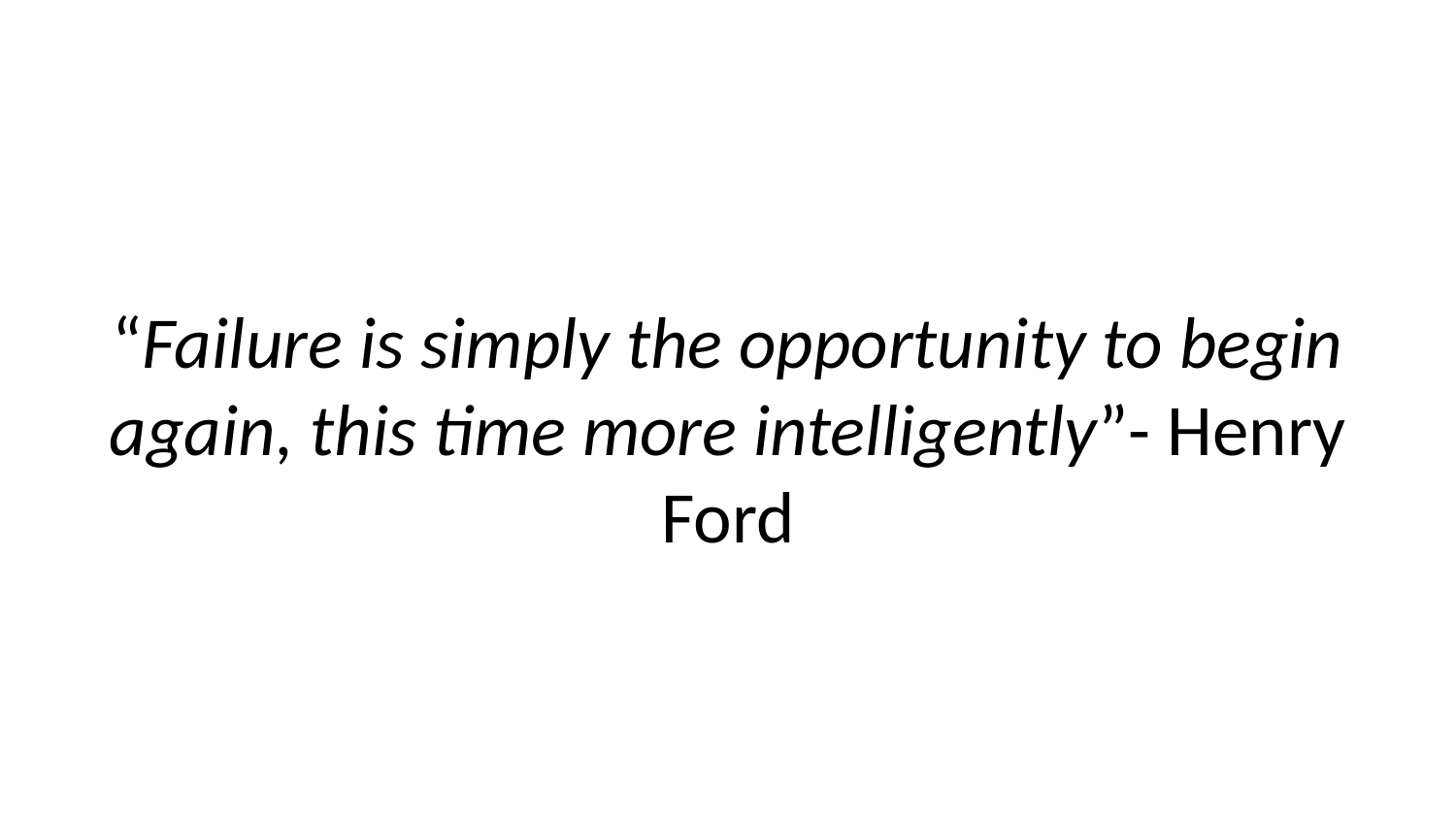

“Failure is simply the opportunity to begin again, this time more intelligently”- Henry Ford